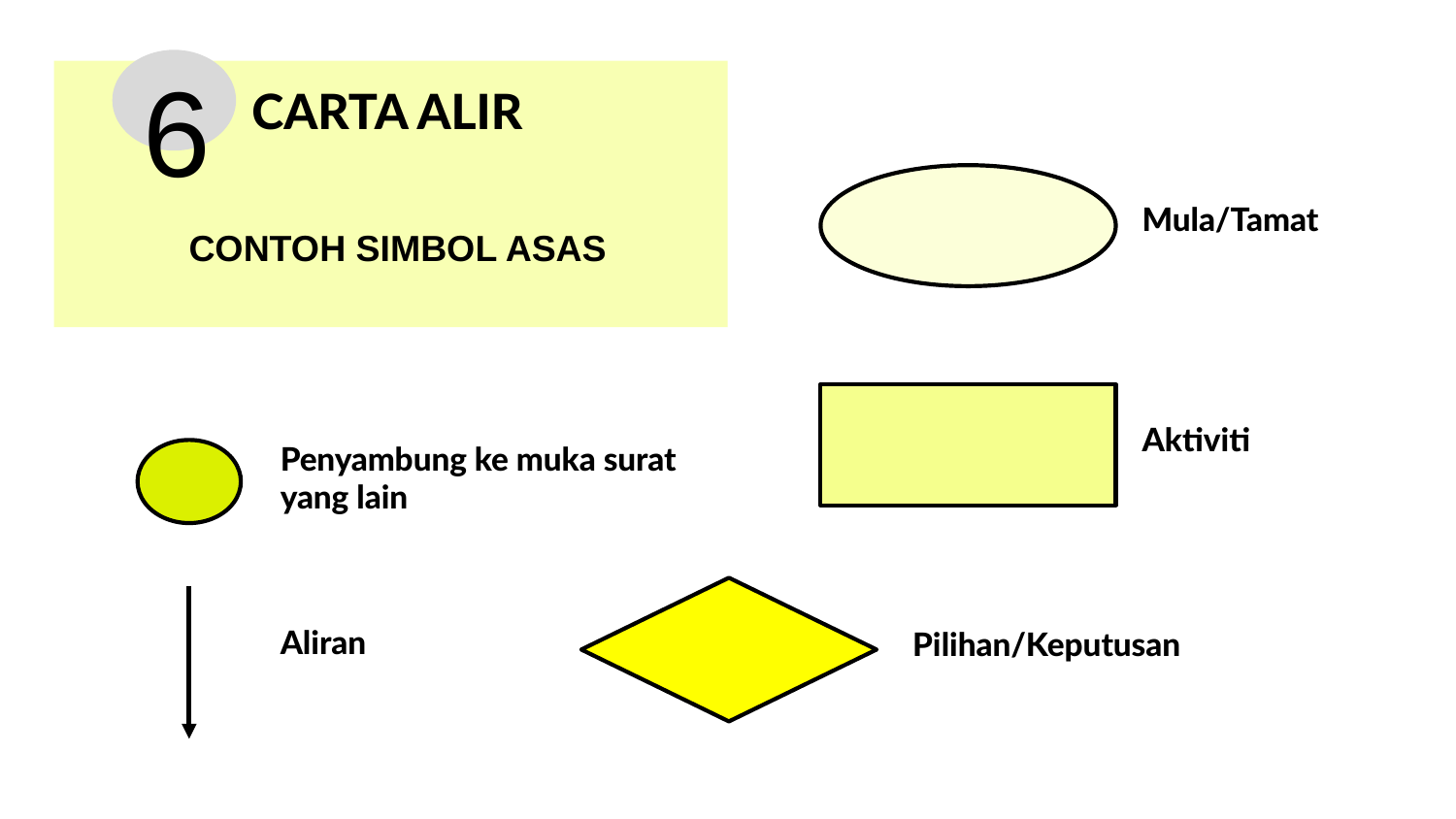

6

  CARTA ALIR

CONTOH SIMBOL ASAS

Mula/Tamat

Aktiviti
Penyambung ke muka surat yang lain

 Pilihan/Keputusan
Aliran